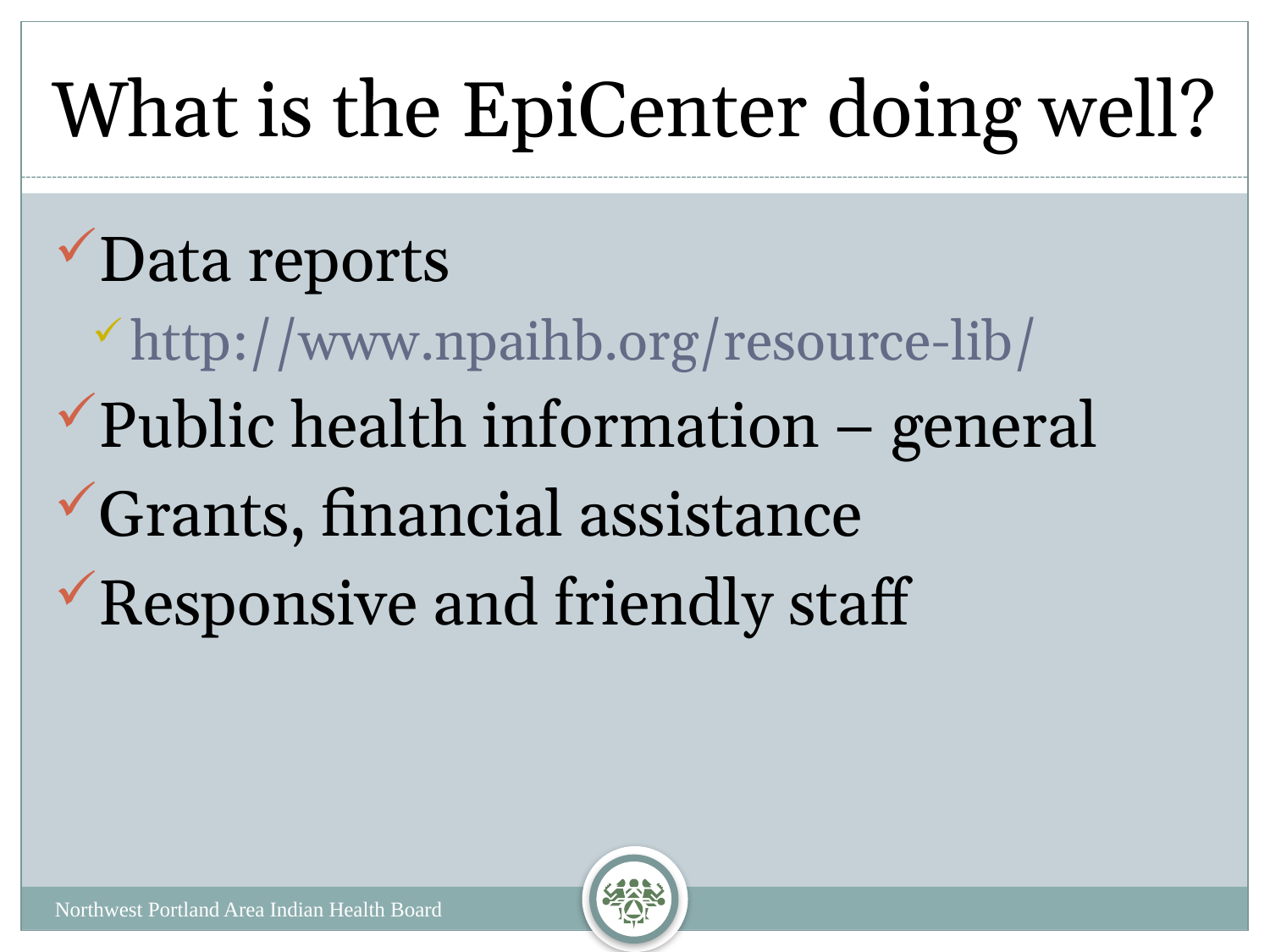

# What is the EpiCenter doing well?
Data reports
http://www.npaihb.org/resource-lib/
Public health information – general
Grants, financial assistance
Responsive and friendly staff

Northwest Portland Area Indian Health Board